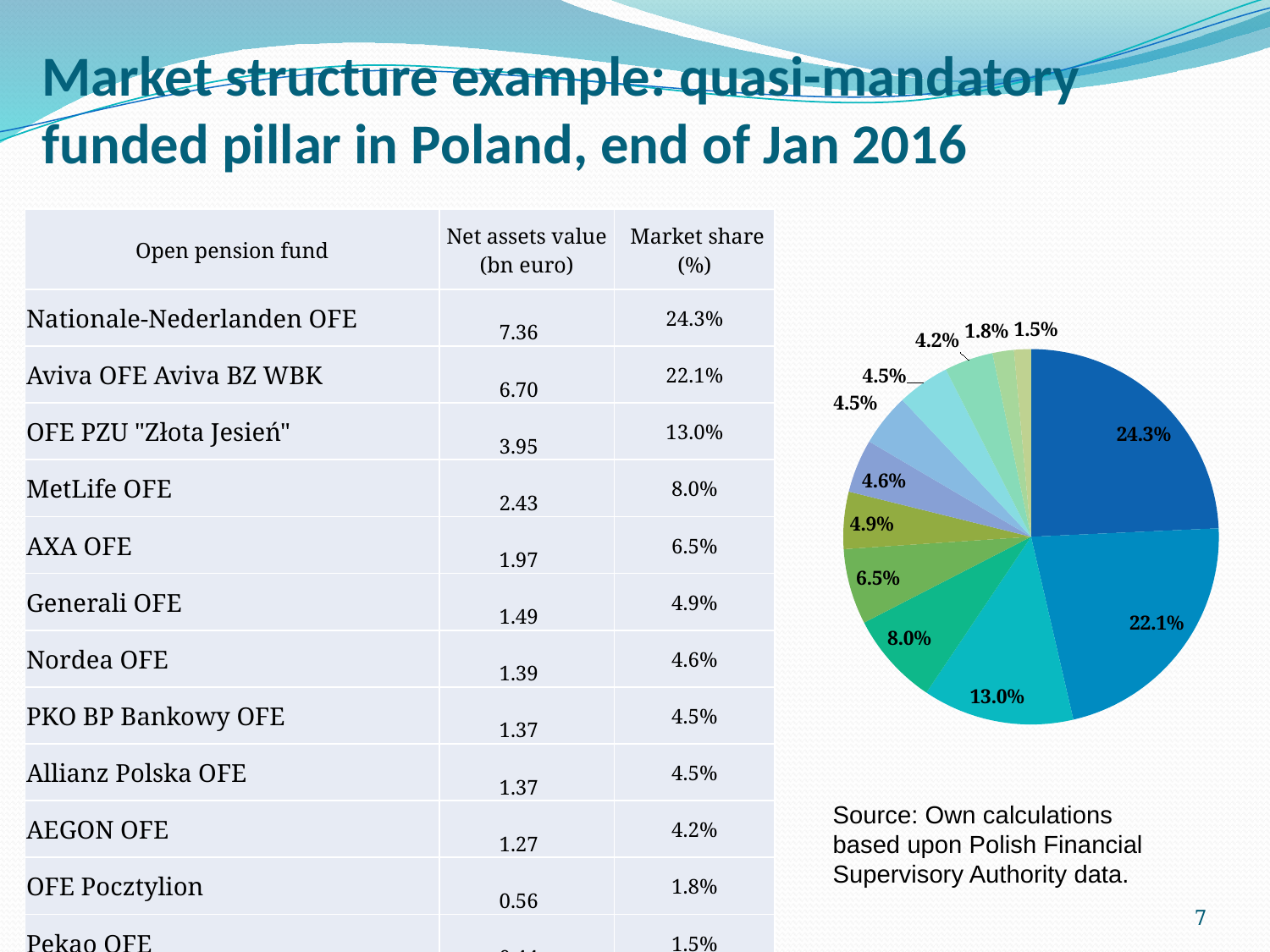

# Market structure example: quasi-mandatory funded pillar in Poland, end of Jan 2016
| Open pension fund | Net assets value (bn euro) | Market share (%) |
| --- | --- | --- |
| Nationale-Nederlanden OFE | 7.36 | 24.3% |
| Aviva OFE Aviva BZ WBK | 6.70 | 22.1% |
| OFE PZU "Złota Jesień" | 3.95 | 13.0% |
| MetLife OFE | 2.43 | 8.0% |
| AXA OFE | 1.97 | 6.5% |
| Generali OFE | 1.49 | 4.9% |
| Nordea OFE | 1.39 | 4.6% |
| PKO BP Bankowy OFE | 1.37 | 4.5% |
| Allianz Polska OFE | 1.37 | 4.5% |
| AEGON OFE | 1.27 | 4.2% |
| OFE Pocztylion | 0.56 | 1.8% |
| Pekao OFE | 0.44 | 1.5% |
| Total | 30.32 | 100% |

### Chart

| Category |  |
|---|---|
| Nationale-Nederlanden OFE | 0.2427739853276249 |
| Aviva OFE Aviva BZ WBK | 0.22100033198592994 |
| OFE PZU "Złota Jesień" | 0.13031060957347637 |
| MetLife OFE | 0.08026889668203468 |
| AXA OFE | 0.0651116683860605 |
| Generali OFE | 0.049227231922920556 |
| Nordea OFE | 0.046001641109415625 |
| PKO BP Bankowy OFE | 0.04519139415379123 |
| Allianz Polska OFE | 0.04518702047911243 |
| AEGON OFE | 0.041930239393850925 |
| OFE Pocztylion | 0.01848264331097062 |
| Pekao OFE | 0.014514337674812184 |
Source: Own calculations based upon Polish Financial Supervisory Authority data.
7